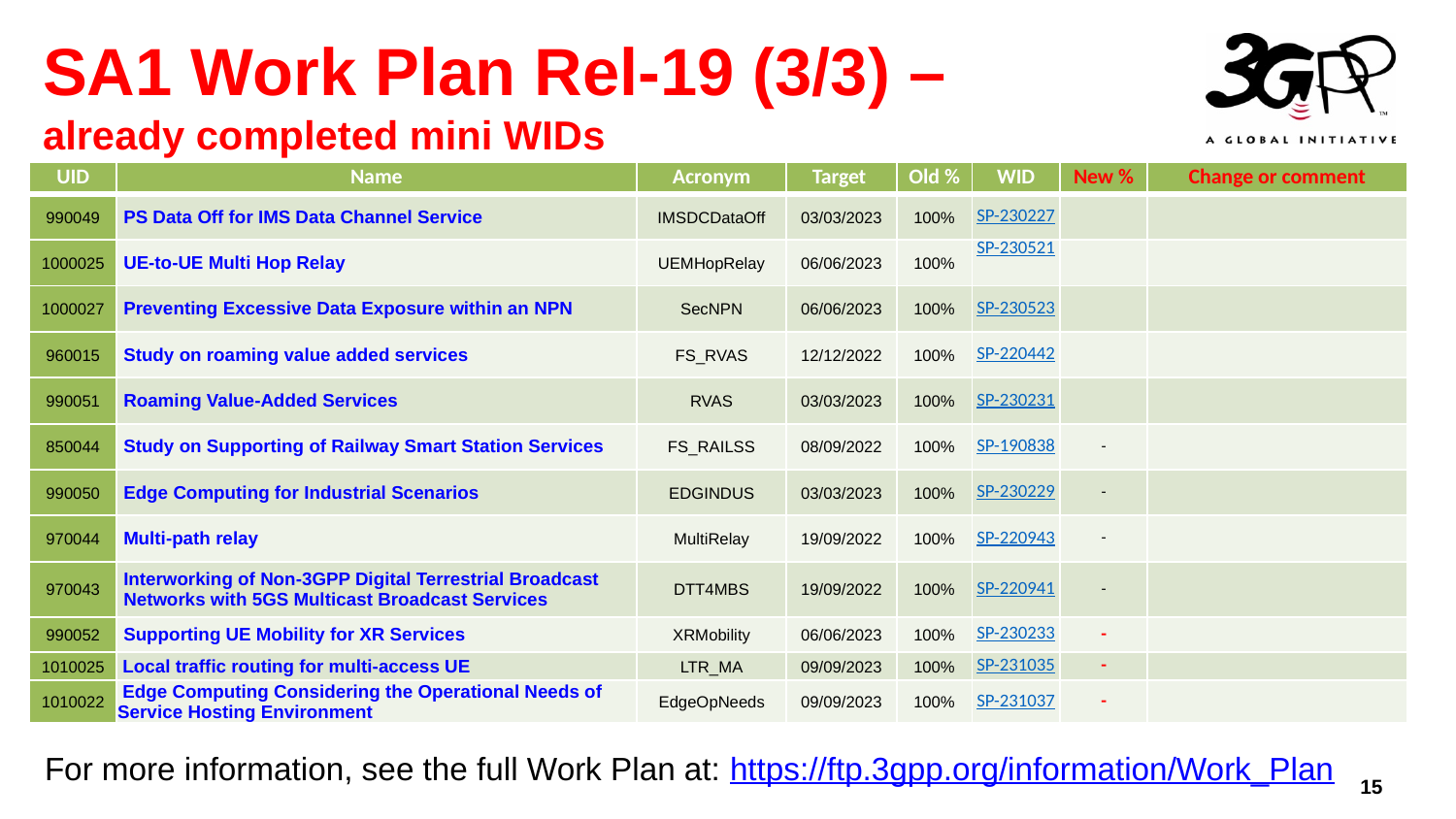

SA1 Work Plan Rel-19 (3/3) –
already completed mini WIDs
| UID | Name | Acronym | Target | Old % | WID | New % | Change or comment |
| --- | --- | --- | --- | --- | --- | --- | --- |
| 990049 | PS Data Off for IMS Data Channel Service | IMSDCDataOff | 03/03/2023 | 100% | SP-230227 |  |  |
| 1000025 | UE-to-UE Multi Hop Relay | UEMHopRelay | 06/06/2023 | 100% | SP-230521 |  |  |
| 1000027 | Preventing Excessive Data Exposure within an NPN | SecNPN | 06/06/2023 | 100% | SP-230523 |  |  |
| 960015 | Study on roaming value added services | FS\_RVAS | 12/12/2022 | 100% | SP-220442 |  |  |
| 990051 | Roaming Value-Added Services | RVAS | 03/03/2023 | 100% | SP-230231 |  |  |
| 850044 | Study on Supporting of Railway Smart Station Services | FS\_RAILSS | 08/09/2022 | 100% | SP-190838 | - |  |
| 990050 | Edge Computing for Industrial Scenarios | EDGINDUS | 03/03/2023 | 100% | SP-230229 | - |  |
| 970044 | Multi-path relay | MultiRelay | 19/09/2022 | 100% | SP-220943 | - |  |
| 970043 | Interworking of Non-3GPP Digital Terrestrial Broadcast Networks with 5GS Multicast Broadcast Services | DTT4MBS | 19/09/2022 | 100% | SP-220941 | - |  |
| 990052 | Supporting UE Mobility for XR Services | XRMobility | 06/06/2023 | 100% | SP-230233 | - |  |
| 1010025 | Local traffic routing for multi-access UE | LTR\_MA | 09/09/2023 | 100% | SP-231035 | - |  |
| 1010022 | Edge Computing Considering the Operational Needs of Service Hosting Environment | EdgeOpNeeds | 09/09/2023 | 100% | SP-231037 | - |  |
For more information, see the full Work Plan at: https://ftp.3gpp.org/information/Work_Plan